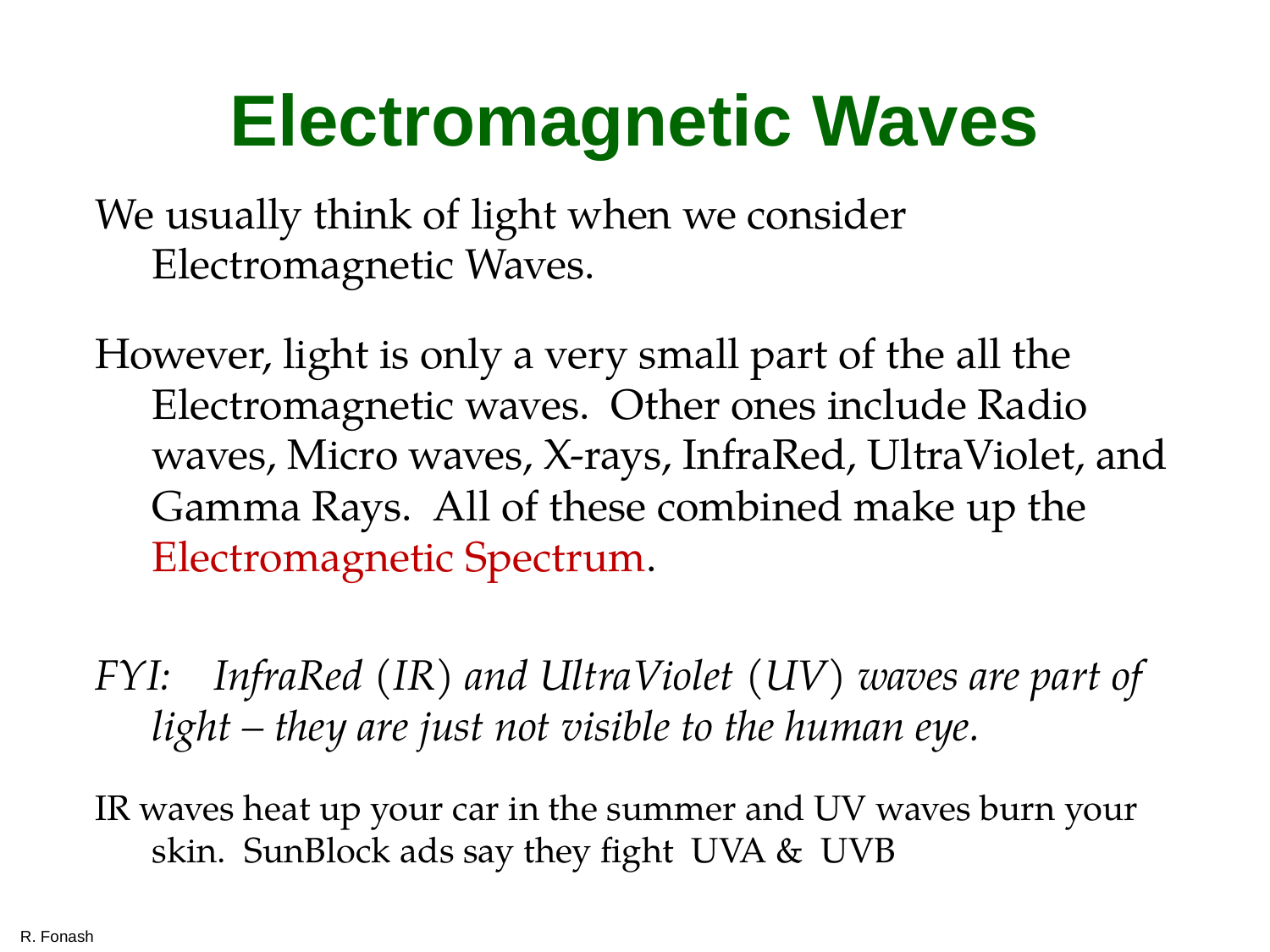

# Electromagnetic Waves
We usually think of light when we consider Electromagnetic Waves.

However, light is only a very small part of the all the Electromagnetic waves.  Other ones include Radio waves, Micro waves, X-rays, InfraRed, UltraViolet, and Gamma Rays.  All of these combined make up the Electromagnetic Spectrum.

FYI:    InfraRed (IR) and UltraViolet (UV) waves are part of light – they are just not visible to the human eye.

IR waves heat up your car in the summer and UV waves burn your skin.  SunBlock ads say they fight  UVA &  UVB

R. Fonash